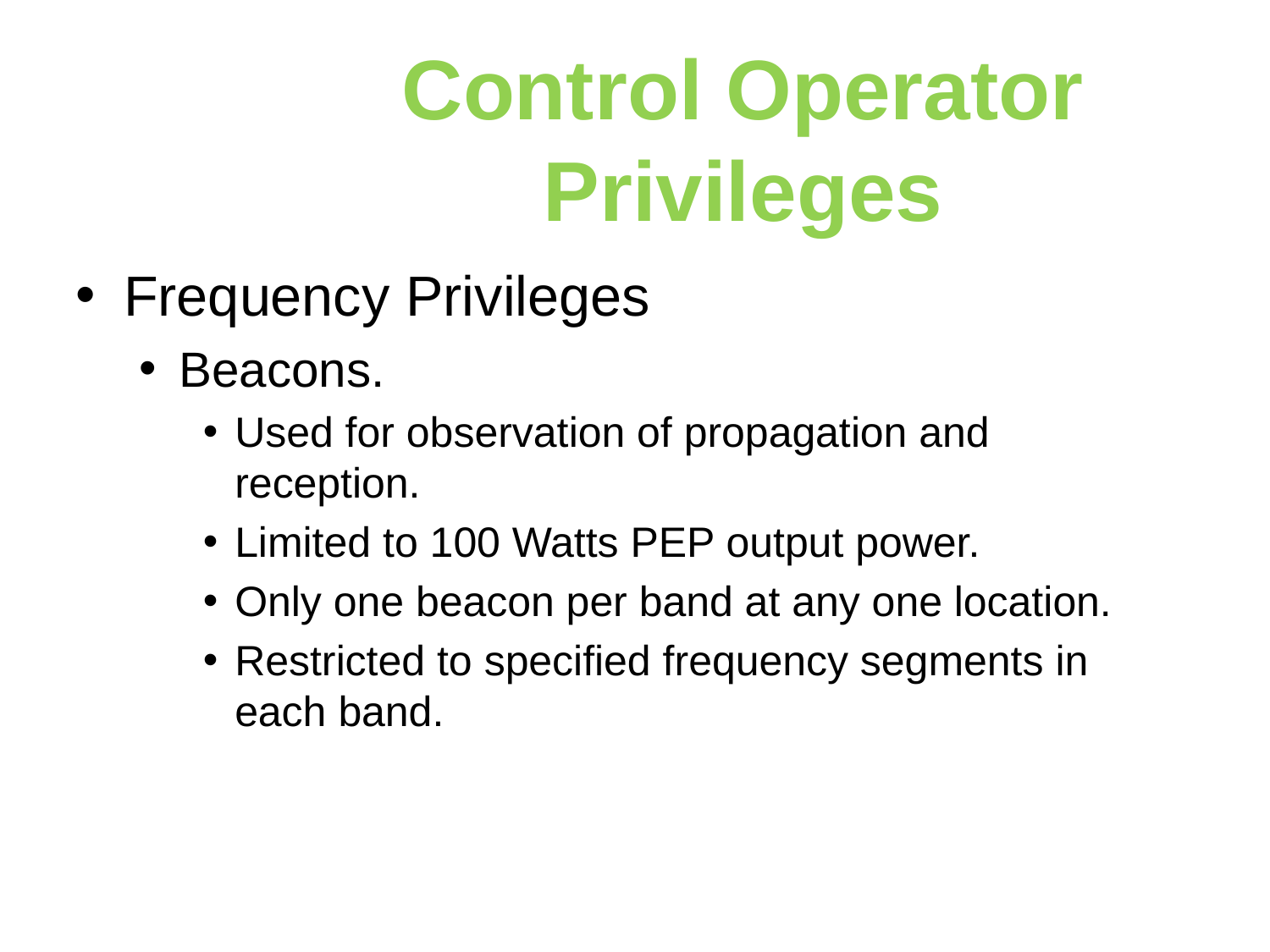

Control Operator Privileges
Frequency Privileges
Beacons.
Used for observation of propagation and reception.
Limited to 100 Watts PEP output power.
Only one beacon per band at any one location.
Restricted to specified frequency segments in each band.